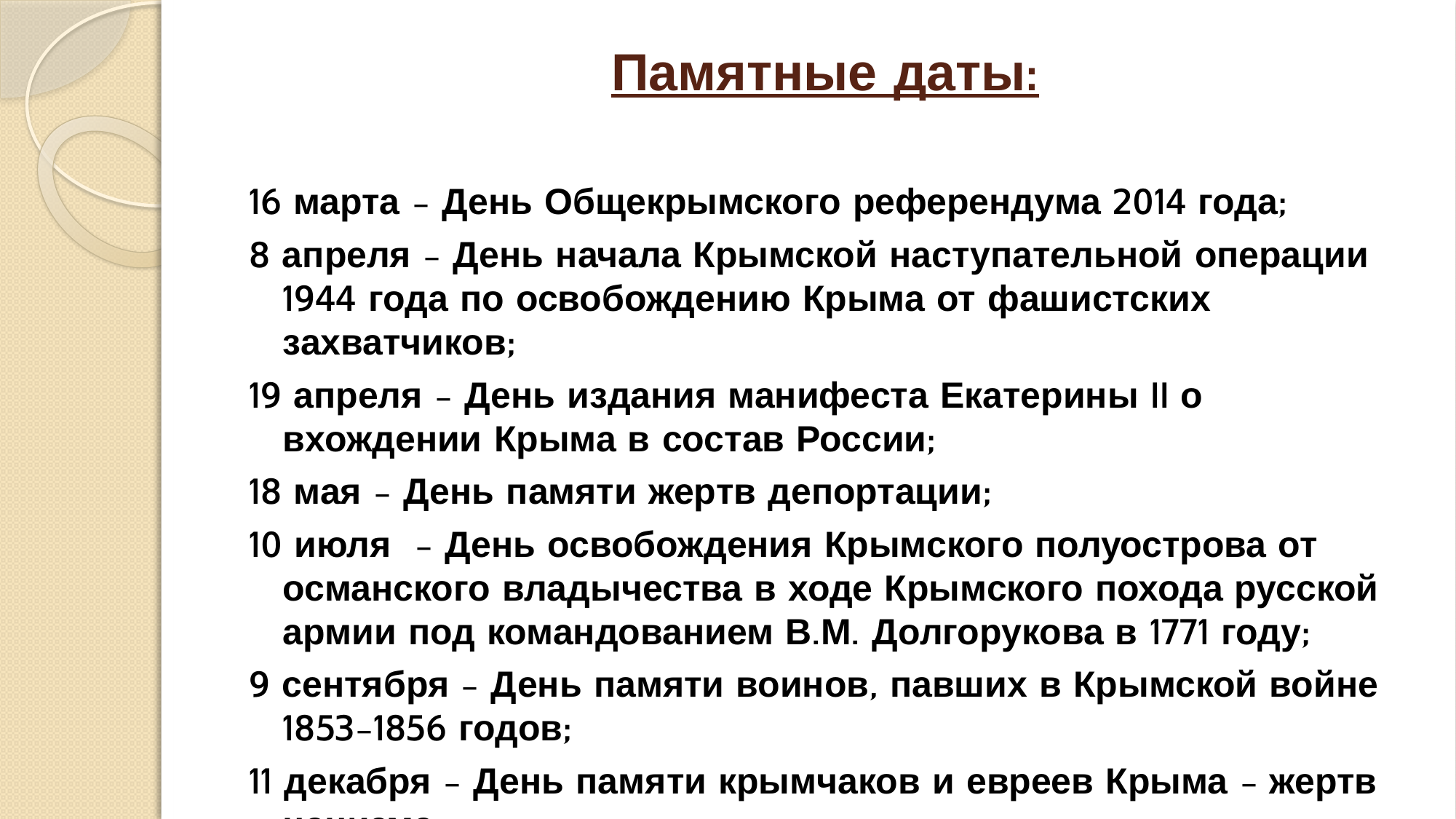

# Памятные даты:
16 марта – День Общекрымского референдума 2014 года;
8 апреля – День начала Крымской наступательной операции 1944 года по освобождению Крыма от фашистских захватчиков;
19 апреля – День издания манифеста Екатерины II о вхождении Крыма в состав России;
18 мая – День памяти жертв депортации;
10 июля  – День освобождения Крымского полуострова от османского владычества в ходе Крымского похода русской армии под командованием В.М. Долгорукова в 1771 году;
9 сентября – День памяти воинов, павших в Крымской войне 1853–1856 годов;
11 декабря – День памяти крымчаков и евреев Крыма – жертв нацизма.